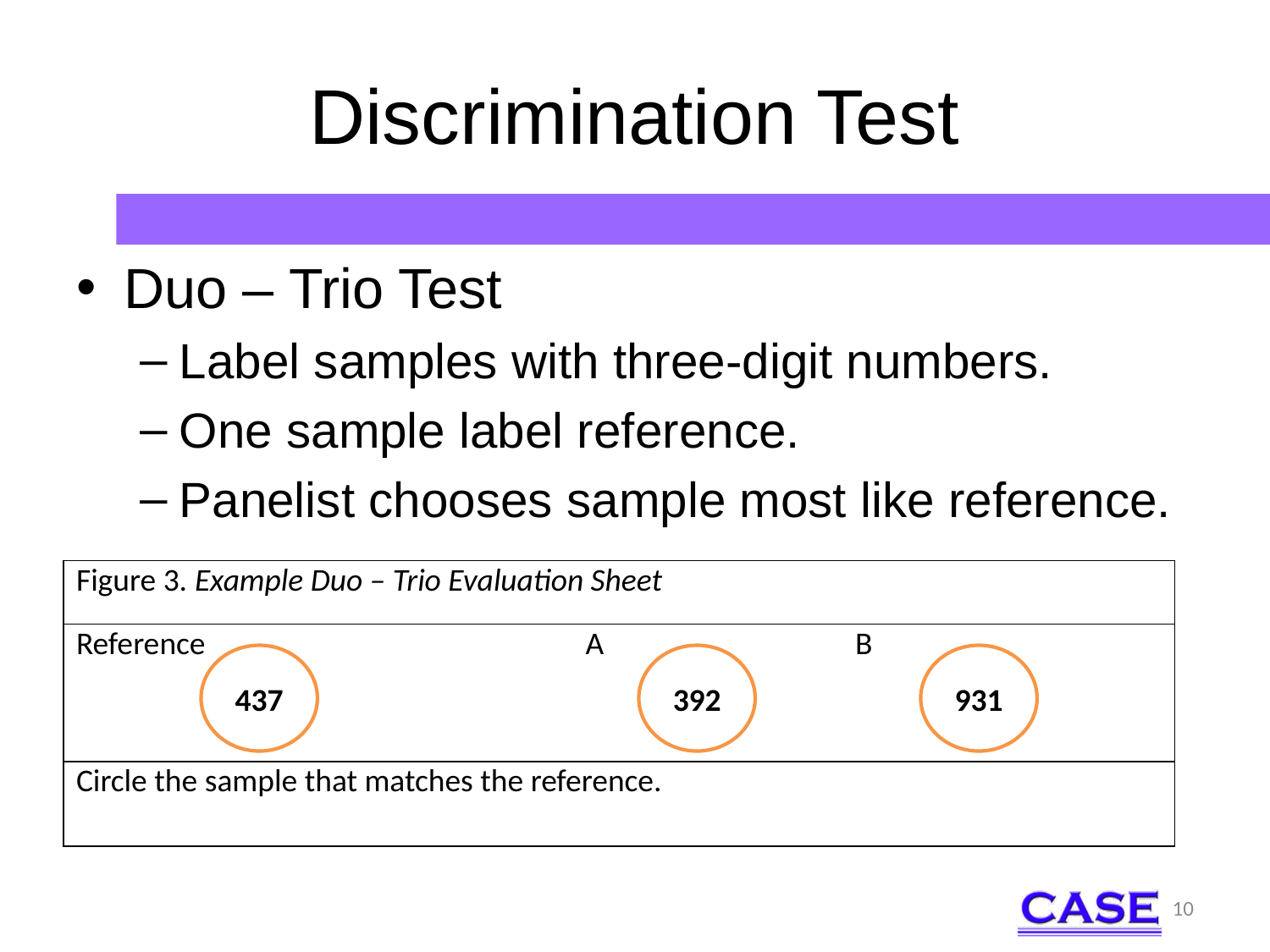

# Discrimination Test
Duo – Trio Test
Label samples with three-digit numbers.
One sample label reference.
Panelist chooses sample most like reference.

| Figure 3. Example Duo – Trio Evaluation Sheet |
| --- |
| Reference A B |
| Circle the sample that matches the reference. |
437
392
931
10